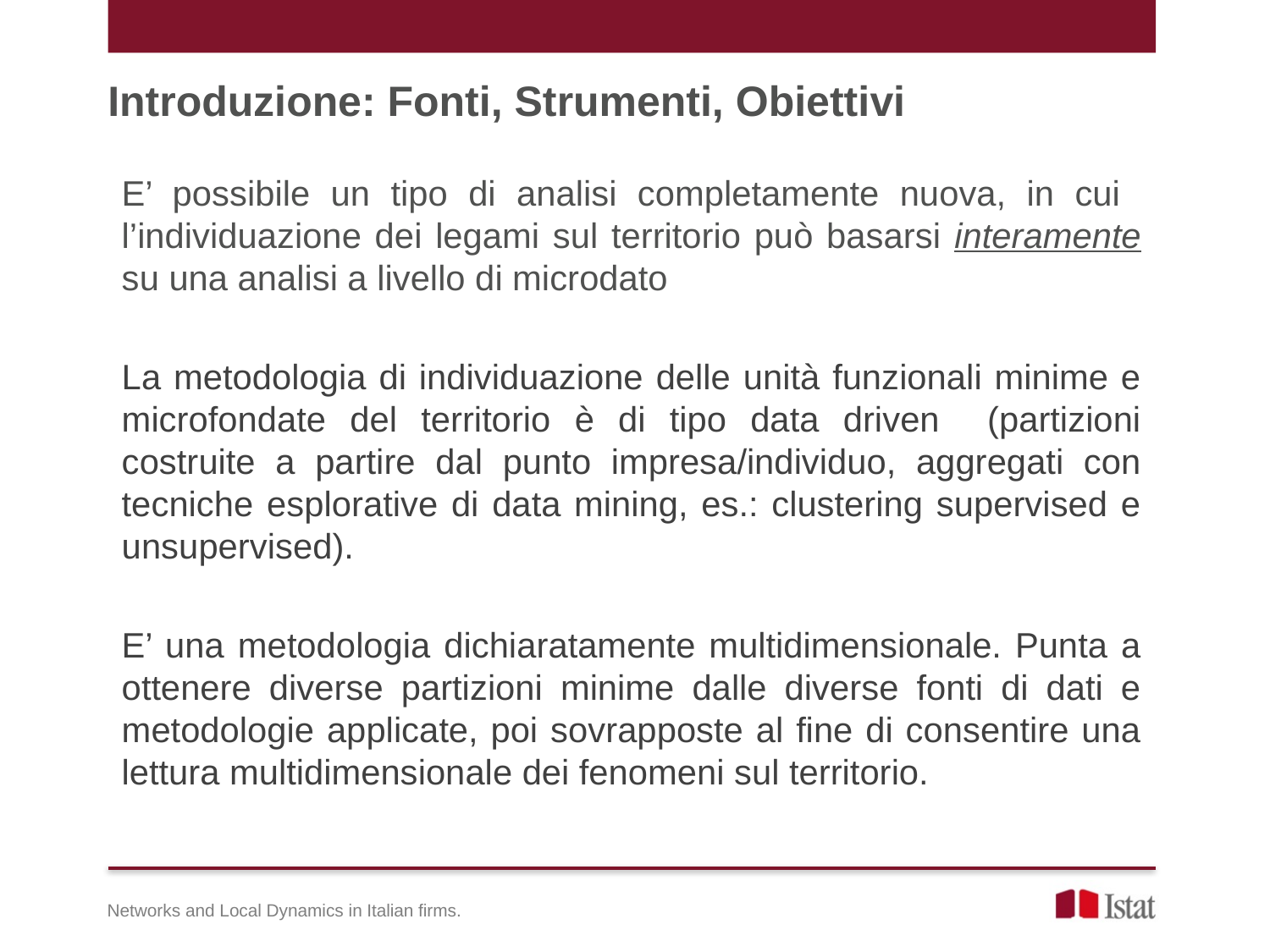

# Introduzione: Fonti, Strumenti, Obiettivi
E’ possibile un tipo di analisi completamente nuova, in cui  l’individuazione dei legami sul territorio può basarsi interamente su una analisi a livello di microdato

La metodologia di individuazione delle unità funzionali minime e microfondate del territorio è di tipo data driven  (partizioni costruite a partire dal punto impresa/individuo, aggregati con tecniche esplorative di data mining, es.: clustering supervised e unsupervised).

E’ una metodologia dichiaratamente multidimensionale. Punta a ottenere diverse partizioni minime dalle diverse fonti di dati e metodologie applicate, poi sovrapposte al fine di consentire una lettura multidimensionale dei fenomeni sul territorio.
Networks and Local Dynamics in Italian firms.